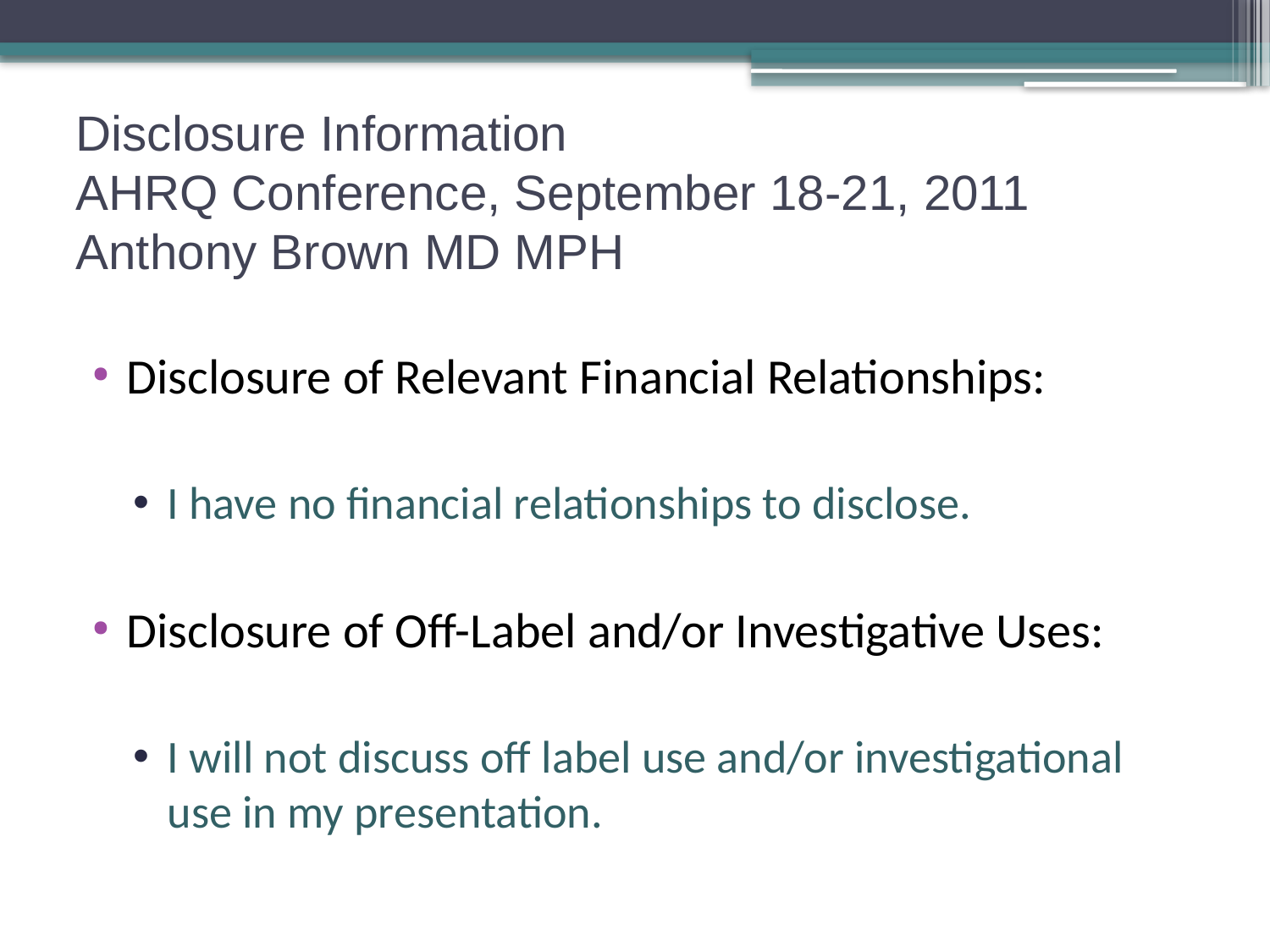

# Disclosure Information AHRQ Conference, September 18-21, 2011 Anthony Brown MD MPH
Disclosure of Relevant Financial Relationships:

I have no financial relationships to disclose.

Disclosure of Off-Label and/or Investigative Uses:

I will not discuss off label use and/or investigational use in my presentation.